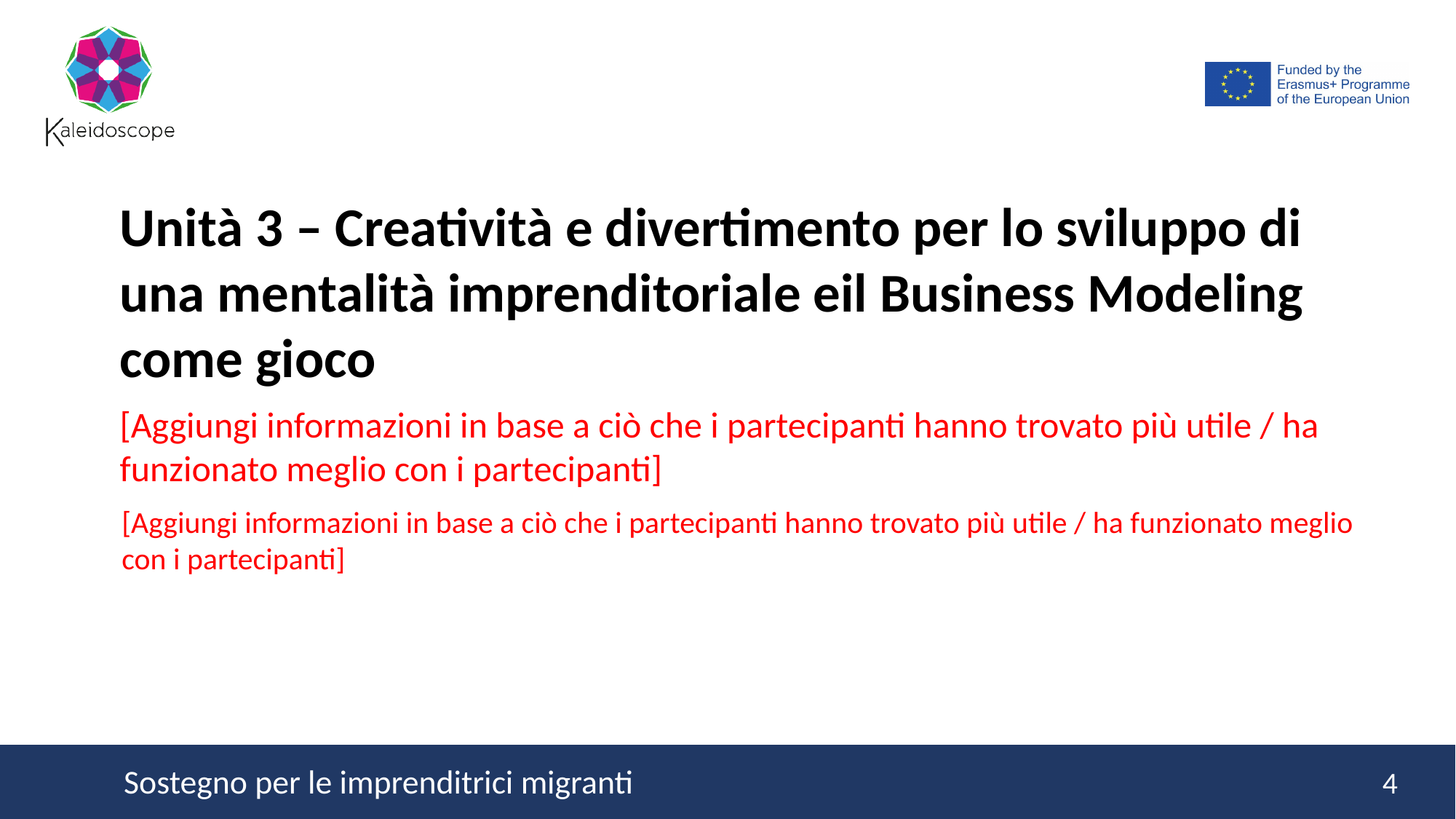

Unità 3 – Creatività e divertimento per lo sviluppo di una mentalità imprenditoriale eil Business Modeling come gioco
[Aggiungi informazioni in base a ciò che i partecipanti hanno trovato più utile / ha funzionato meglio con i partecipanti]
[Aggiungi informazioni in base a ciò che i partecipanti hanno trovato più utile / ha funzionato meglio con i partecipanti]

4